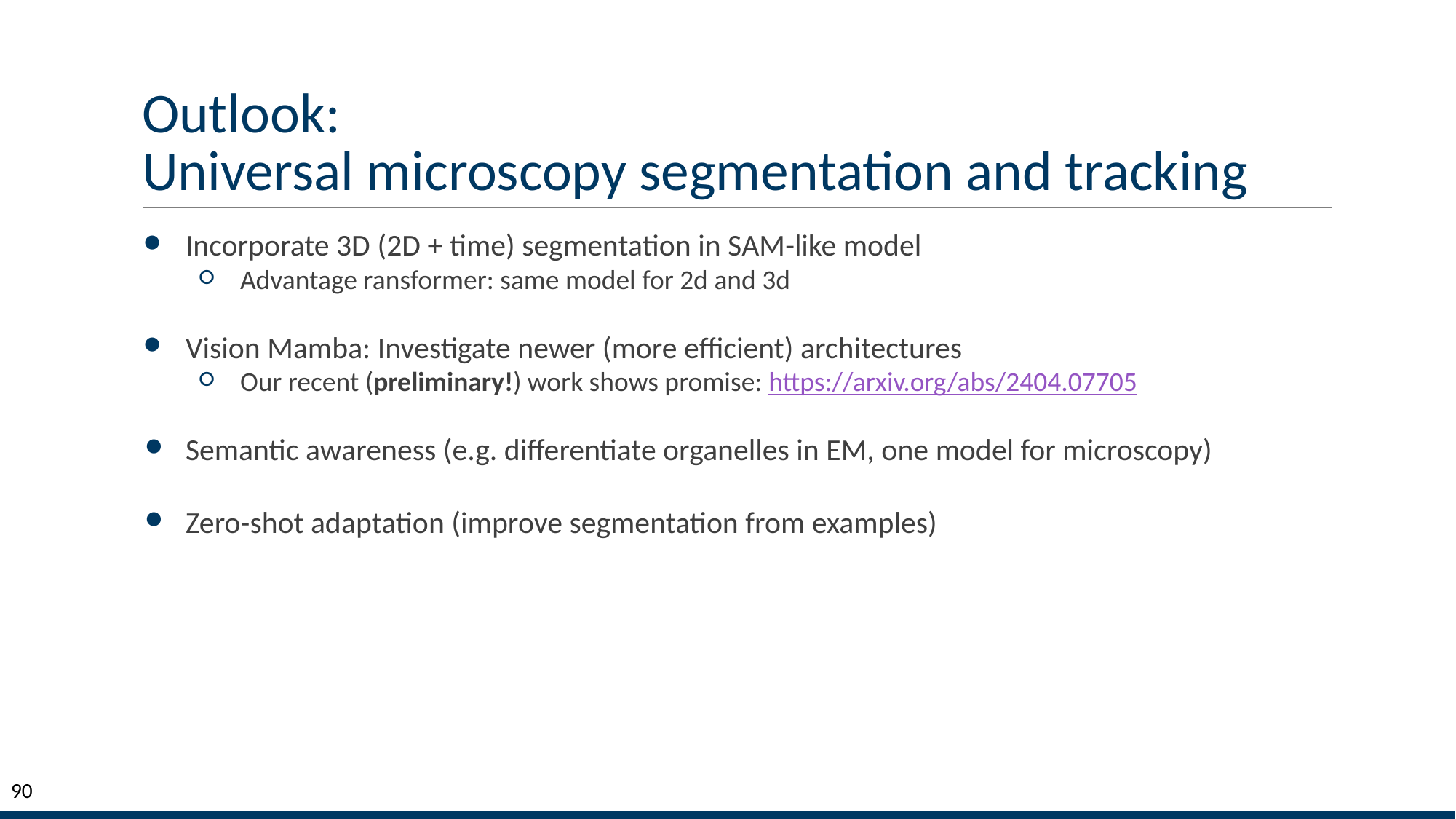

# Outlook: Universal microscopy segmentation and tracking
Incorporate 3D (2D + time) segmentation in SAM-like model
Advantage ransformer: same model for 2d and 3d
Vision Mamba: Investigate newer (more efficient) architectures
Our recent (preliminary!) work shows promise: https://arxiv.org/abs/2404.07705
Semantic awareness (e.g. differentiate organelles in EM, one model for microscopy)
Zero-shot adaptation (improve segmentation from examples)

90